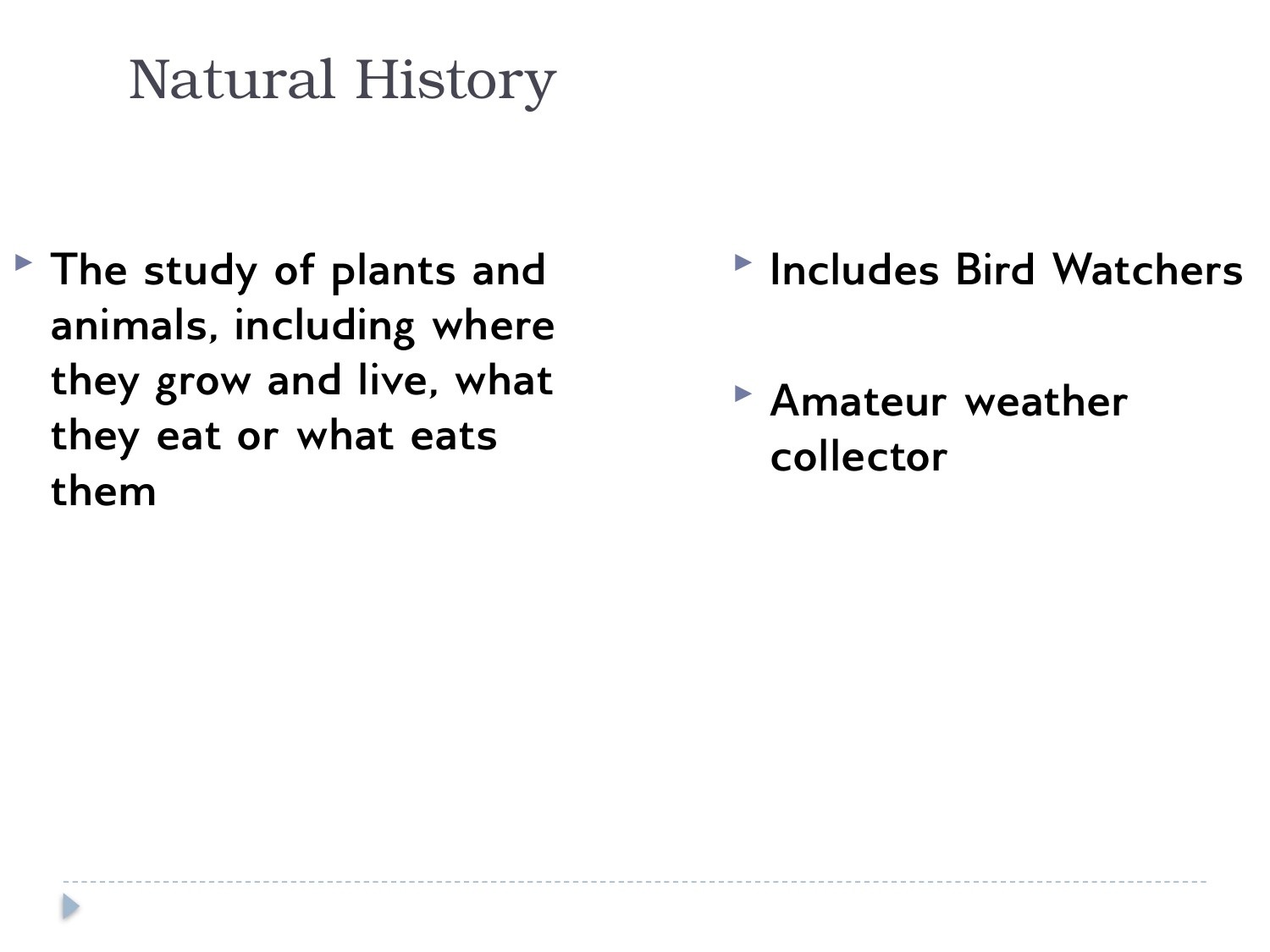

Natural History
The study of plants and animals, including where they grow and live, what they eat or what eats them

Includes Bird Watchers

Amateur weather collector